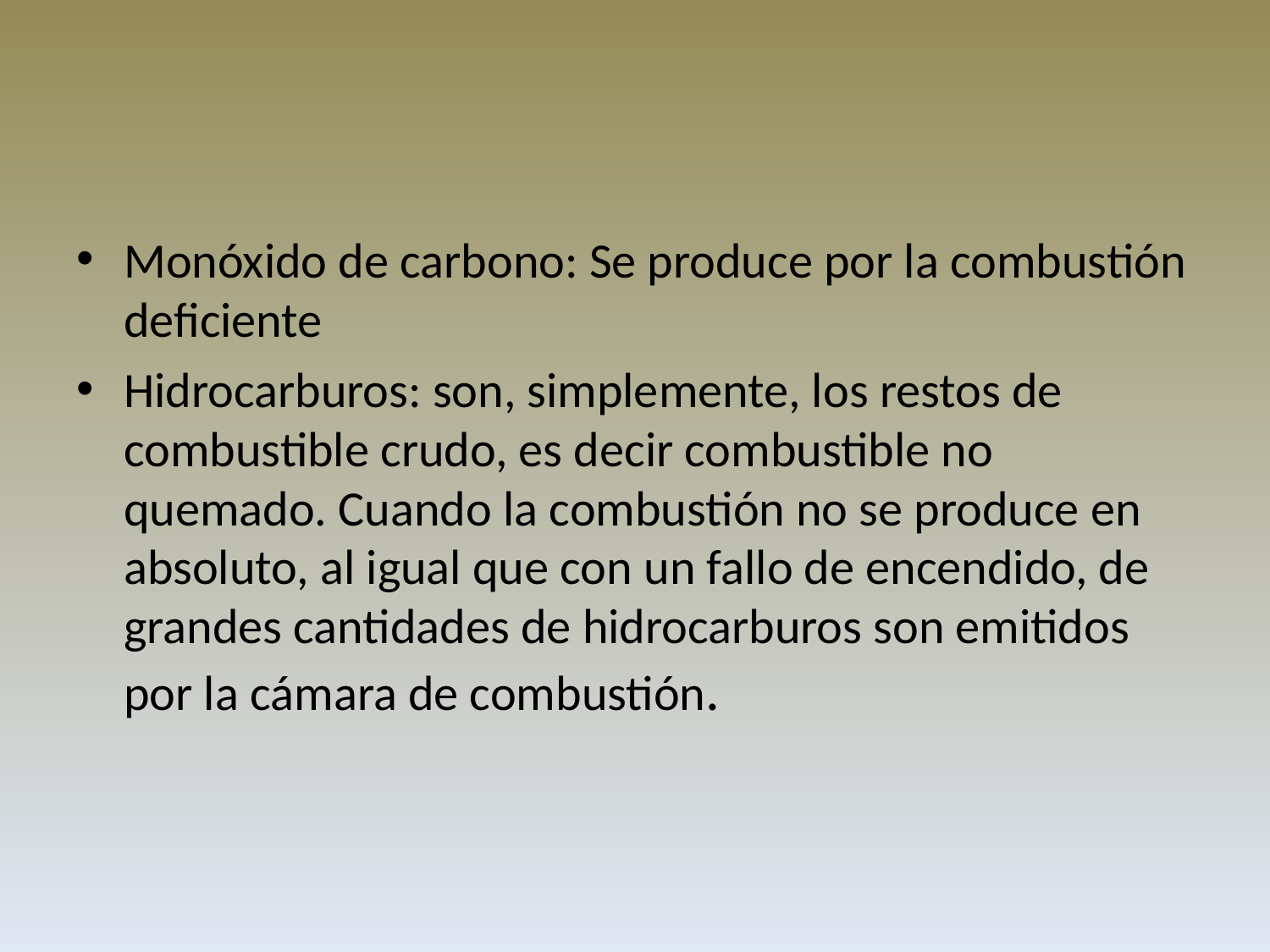

#
Monóxido de carbono: Se produce por la combustión deficiente
Hidrocarburos: son, simplemente, los restos de combustible crudo, es decir combustible no quemado. Cuando la combustión no se produce en absoluto, al igual que con un fallo de encendido, de grandes cantidades de hidrocarburos son emitidos por la cámara de combustión.